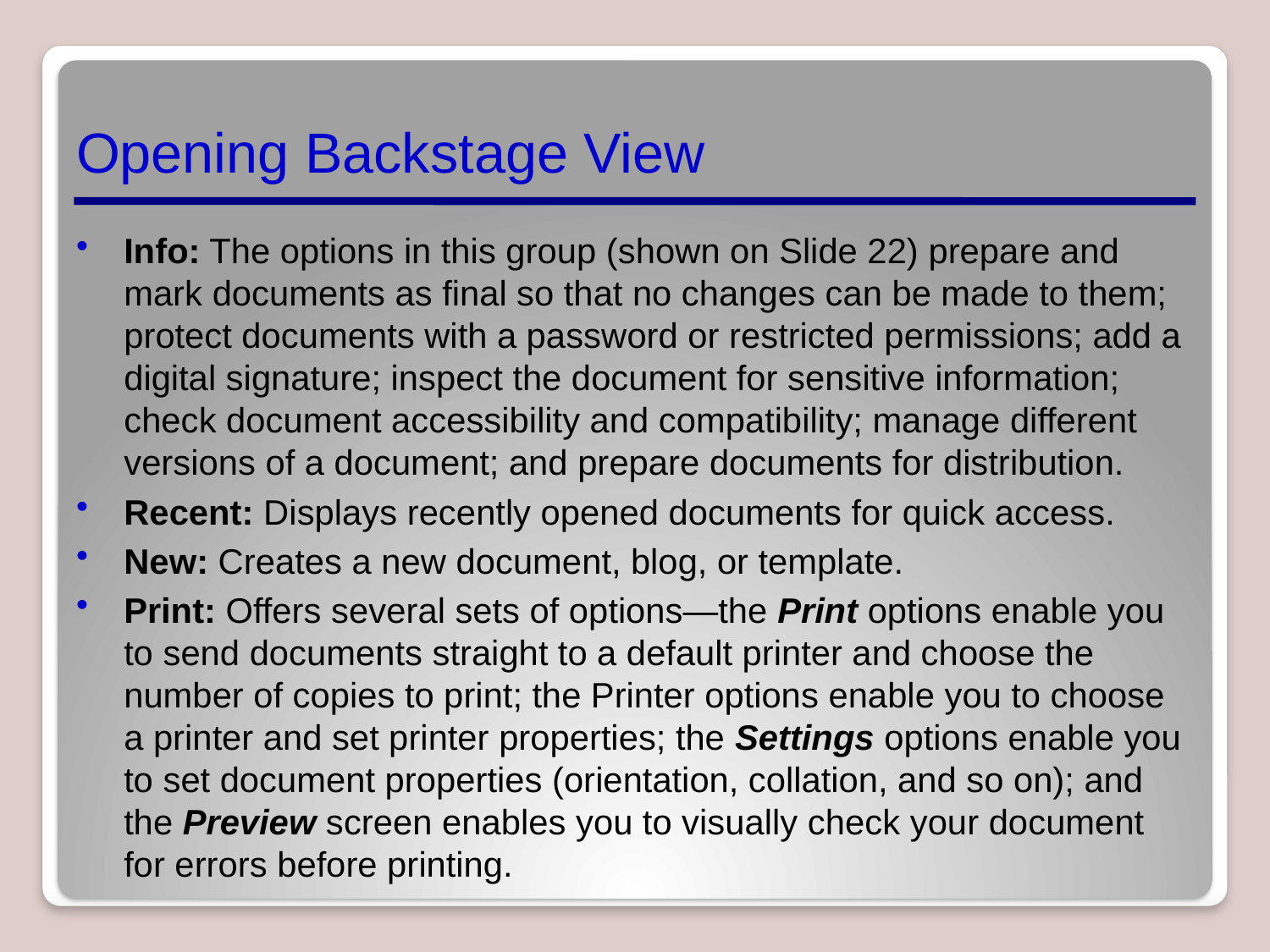

# Opening Backstage View
Info: The options in this group (shown on Slide 22) prepare and mark documents as final so that no changes can be made to them; protect documents with a password or restricted permissions; add a digital signature; inspect the document for sensitive information; check document accessibility and compatibility; manage different versions of a document; and prepare documents for distribution.
Recent: Displays recently opened documents for quick access.
New: Creates a new document, blog, or template.
Print: Offers several sets of options—the Print options enable you to send documents straight to a default printer and choose the number of copies to print; the Printer options enable you to choose a printer and set printer properties; the Settings options enable you to set document properties (orientation, collation, and so on); and the Preview screen enables you to visually check your document for errors before printing.